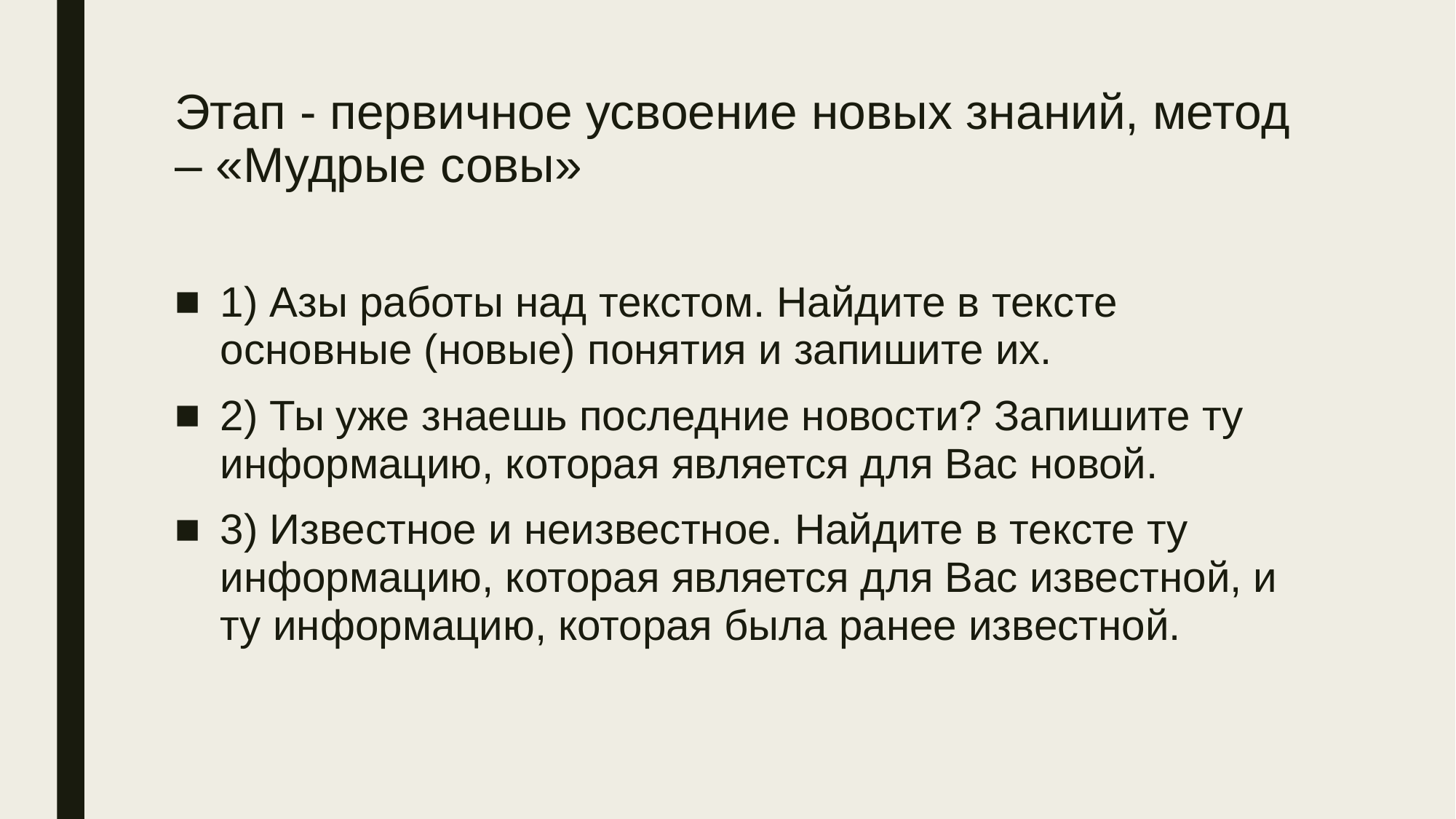

# Этап - первичное усвоение новых знаний, метод – «Мудрые совы»
1) Азы работы над текстом. Найдите в тексте основные (новые) понятия и запишите их.
2) Ты уже знаешь последние новости? Запишите ту информацию, которая является для Вас новой.
3) Известное и неизвестное. Найдите в тексте ту информацию, которая является для Вас известной, и ту информацию, которая была ранее известной.